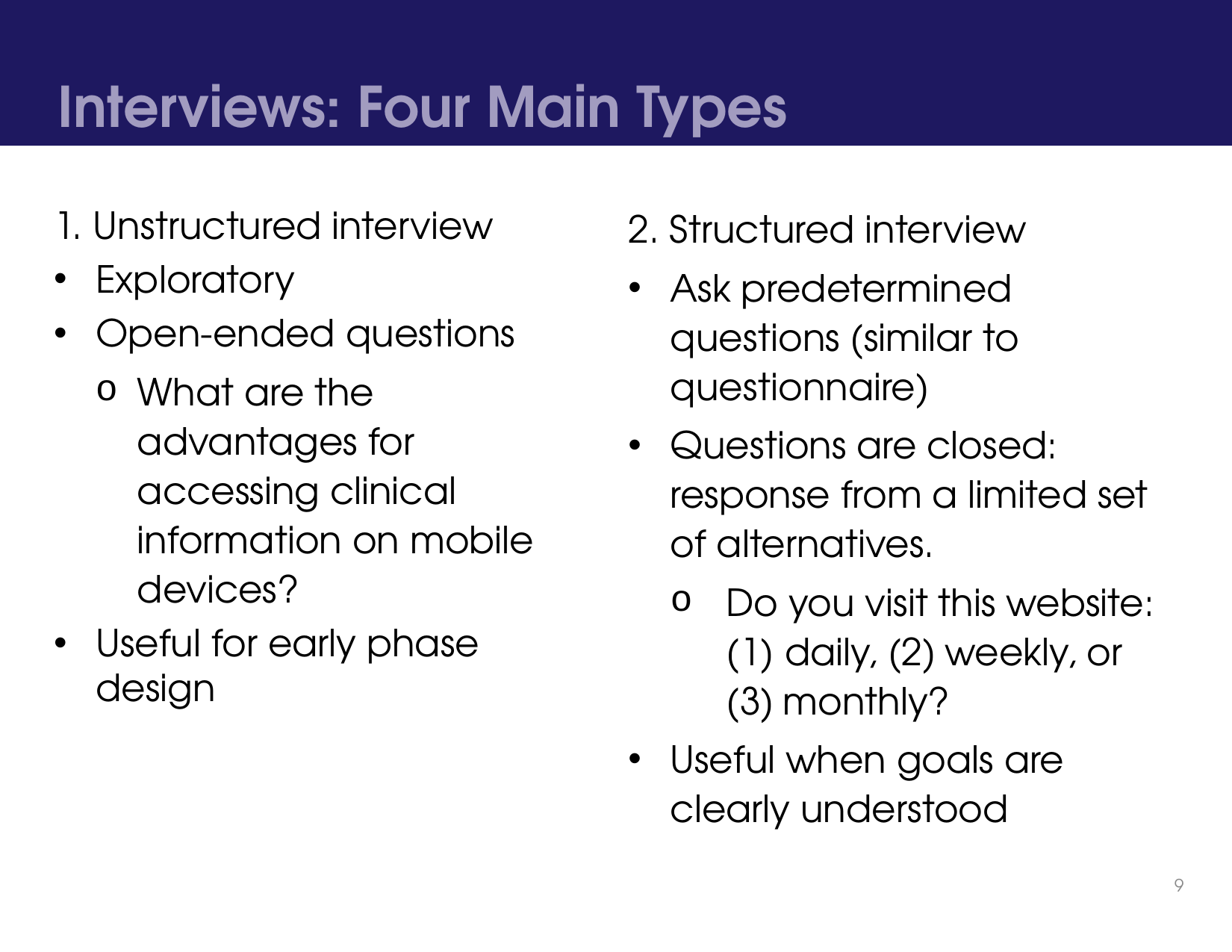

# Interviews: Four Main Types
1. Unstructured interview
Exploratory
Open-ended questions
What are the advantages for accessing clinical information on mobile devices?
Useful for early phase design

2. Structured interview
Ask predetermined questions (similar to questionnaire)
Questions are closed: response from a limited set of alternatives.
Do you visit this website: (1) daily, (2) weekly, or (3) monthly?
Useful when goals are clearly understood
9